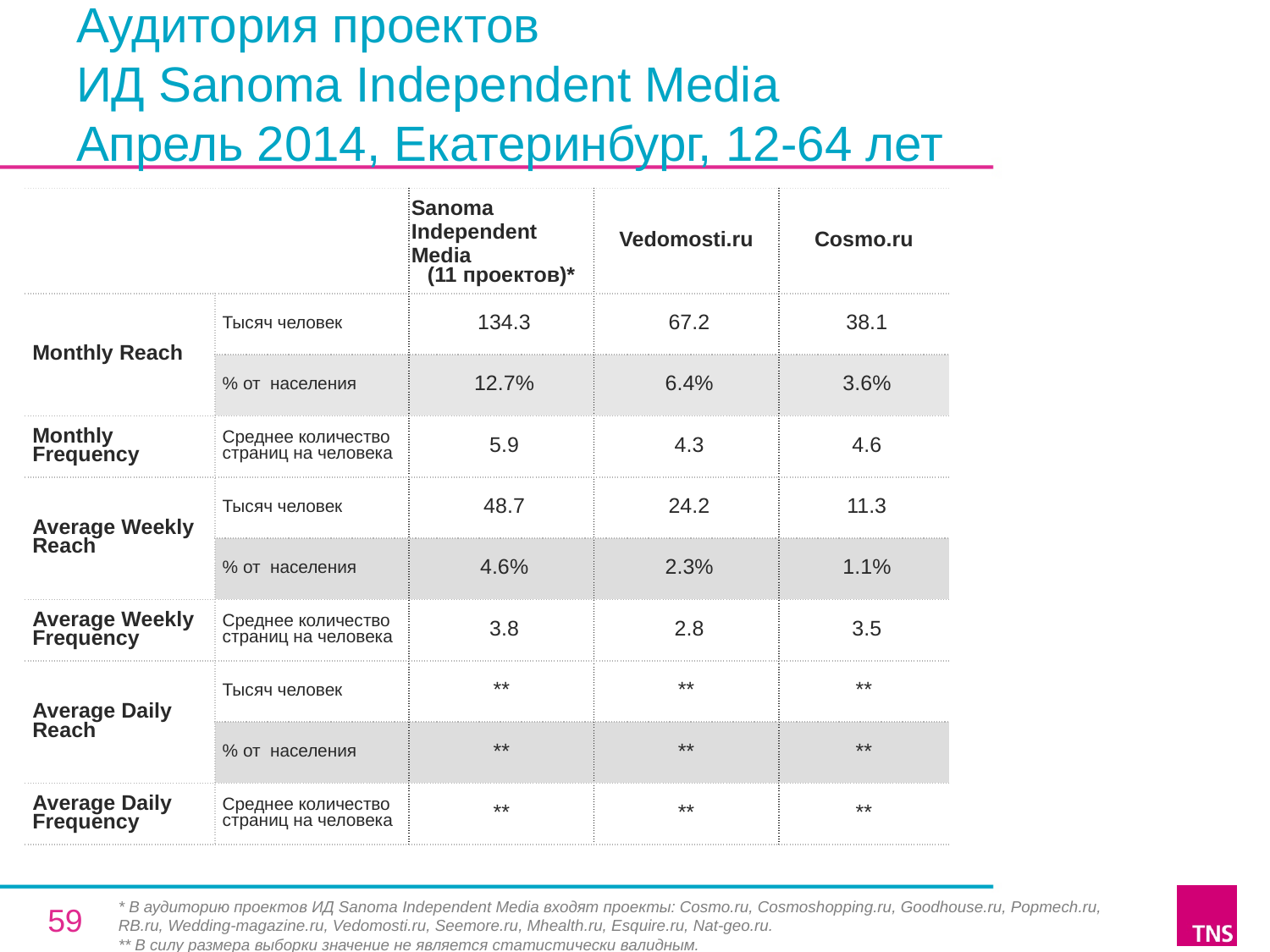

# Аудитория проектов ИД Sanoma Independent Media Апрель 2014, Екатеринбург, 12-64 лет
|  |  | Sanoma Independent Media (11 проектов)\* | Vedomosti.ru | Cosmo.ru |
| --- | --- | --- | --- | --- |
| Monthly Reach | Тысяч человек | 134.3 | 67.2 | 38.1 |
|  | % от населения | 12.7% | 6.4% | 3.6% |
| Monthly Frequency | Среднее количество страниц на человека | 5.9 | 4.3 | 4.6 |
| Average Weekly Reach | Тысяч человек | 48.7 | 24.2 | 11.3 |
|  | % от населения | 4.6% | 2.3% | 1.1% |
| Average Weekly Frequency | Среднее количество страниц на человека | 3.8 | 2.8 | 3.5 |
| Average Daily Reach | Тысяч человек | \*\* | \*\* | \*\* |
|  | % от населения | \*\* | \*\* | \*\* |
| Average Daily Frequency | Среднее количество страниц на человека | \*\* | \*\* | \*\* |
* В аудиторию проектов ИД Sanoma Independent Media входят проекты: Cosmo.ru, Cosmoshopping.ru, Goodhouse.ru, Popmech.ru, RB.ru, Wedding-magazine.ru, Vedomosti.ru, Seemore.ru, Mhealth.ru, Esquire.ru, Nat-geo.ru.
** В силу размера выборки значение не является статистически валидным.
59